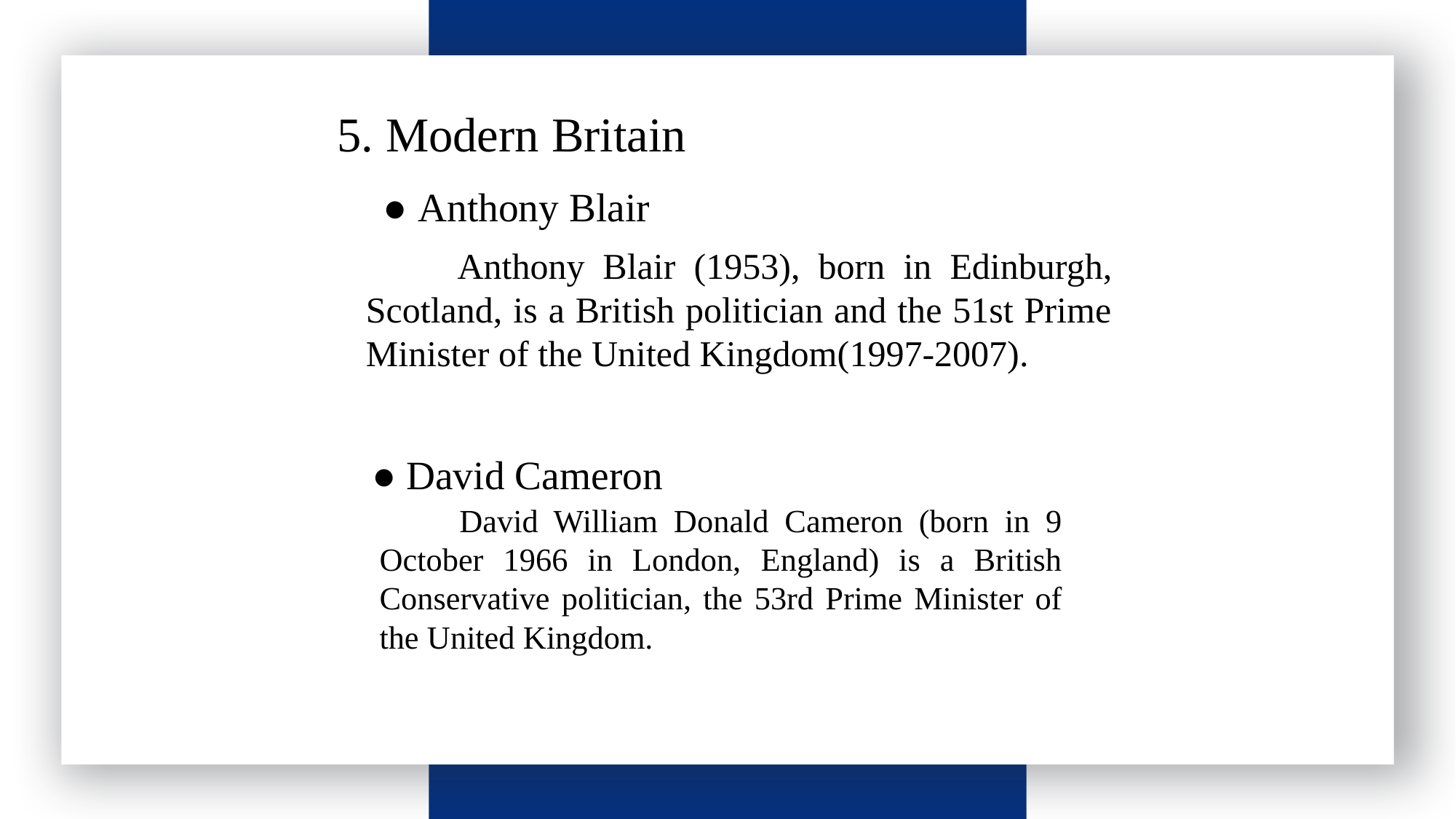

5. Modern Britain
● Anthony Blair
     Anthony Blair (1953), born in Edinburgh, Scotland, is a British politician and the 51st Prime Minister of the United Kingdom(1997-2007).
● David Cameron
     David William Donald Cameron (born in 9 October 1966 in London, England) is a British Conservative politician, the 53rd Prime Minister of the United Kingdom.